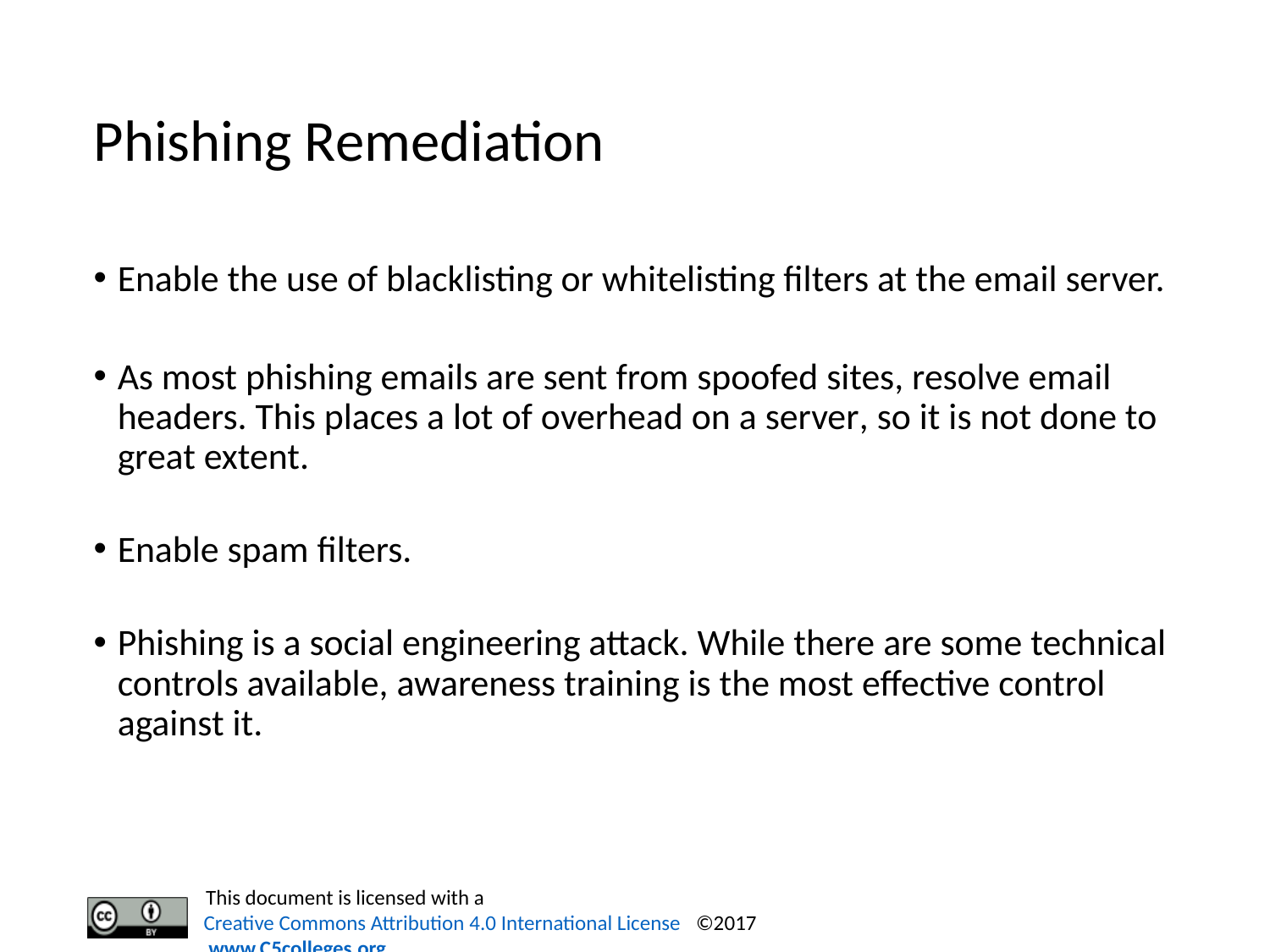

# Phishing Remediation
Enable the use of blacklisting or whitelisting filters at the email server.
As most phishing emails are sent from spoofed sites, resolve email headers. This places a lot of overhead on a server, so it is not done to great extent.
Enable spam filters.
Phishing is a social engineering attack. While there are some technical controls available, awareness training is the most effective control against it.